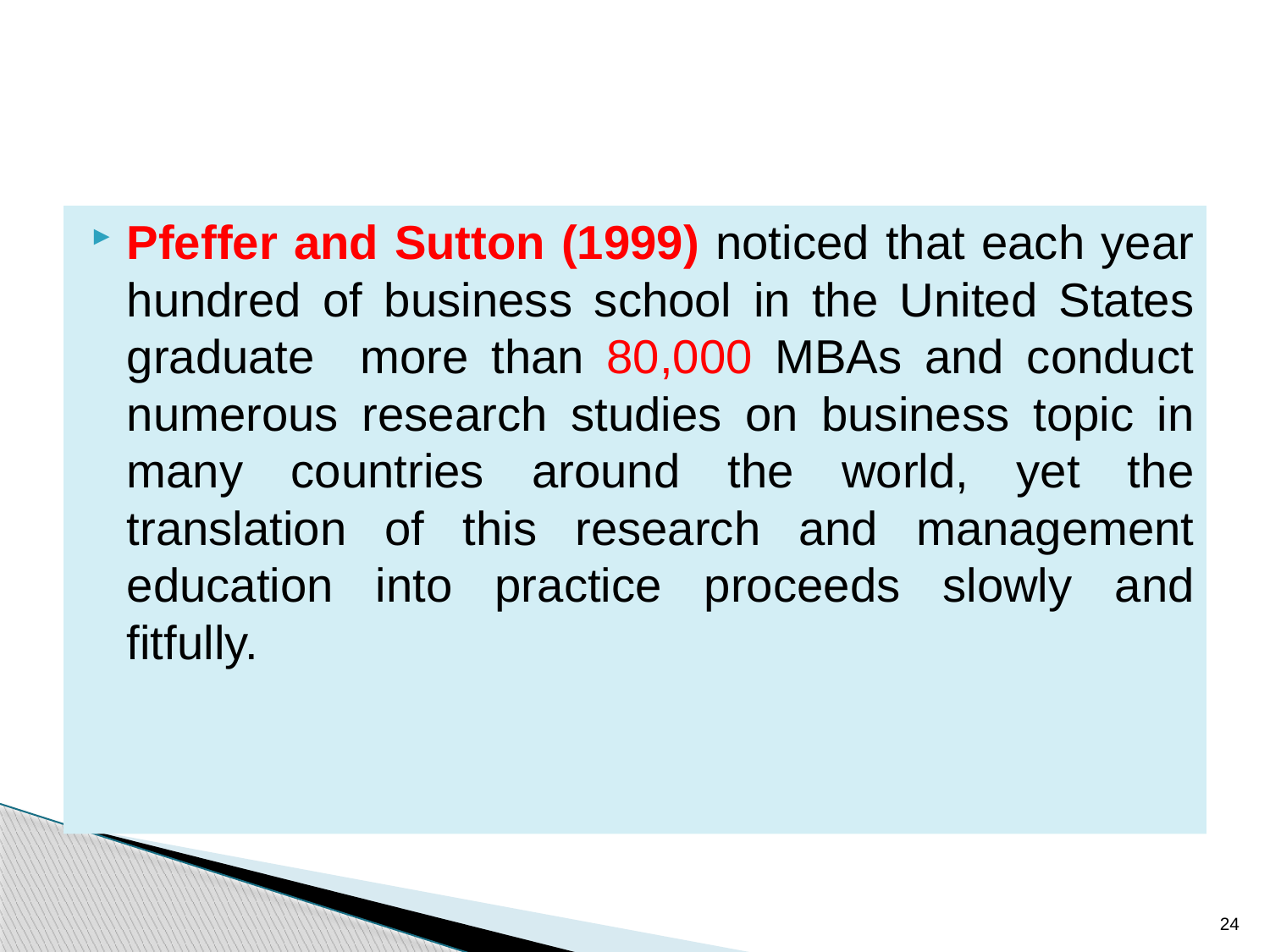

#
Pfeffer and Sutton (1999) noticed that each year hundred of business school in the United States graduate  more than 80,000 MBAs and conduct numerous research studies on business topic in many countries around the world, yet the translation of this research and management education into practice proceeds slowly and fitfully.
24